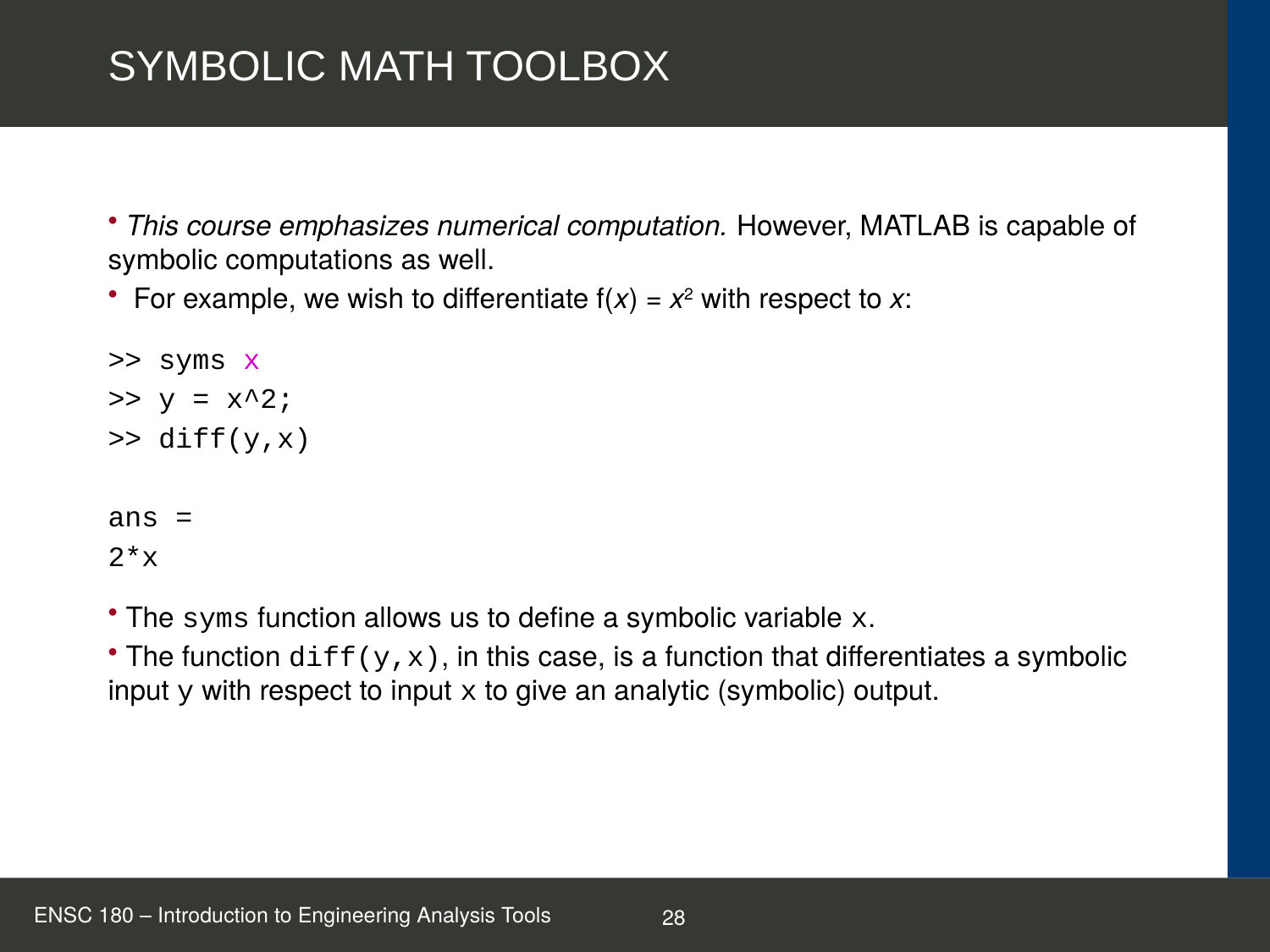

# SYMBOLIC MATH TOOLBOX
 This course emphasizes numerical computation. However, MATLAB is capable of symbolic computations as well.
  For example, we wish to differentiate f(x) = x2 with respect to x:
>> syms x
>> y = x^2;
>> diff(y,x)

ans =
2*x
 The syms function allows us to define a symbolic variable x.
 The function diff(y,x), in this case, is a function that differentiates a symbolic input y with respect to input x to give an analytic (symbolic) output.

ENSC 180 – Introduction to Engineering Analysis Tools